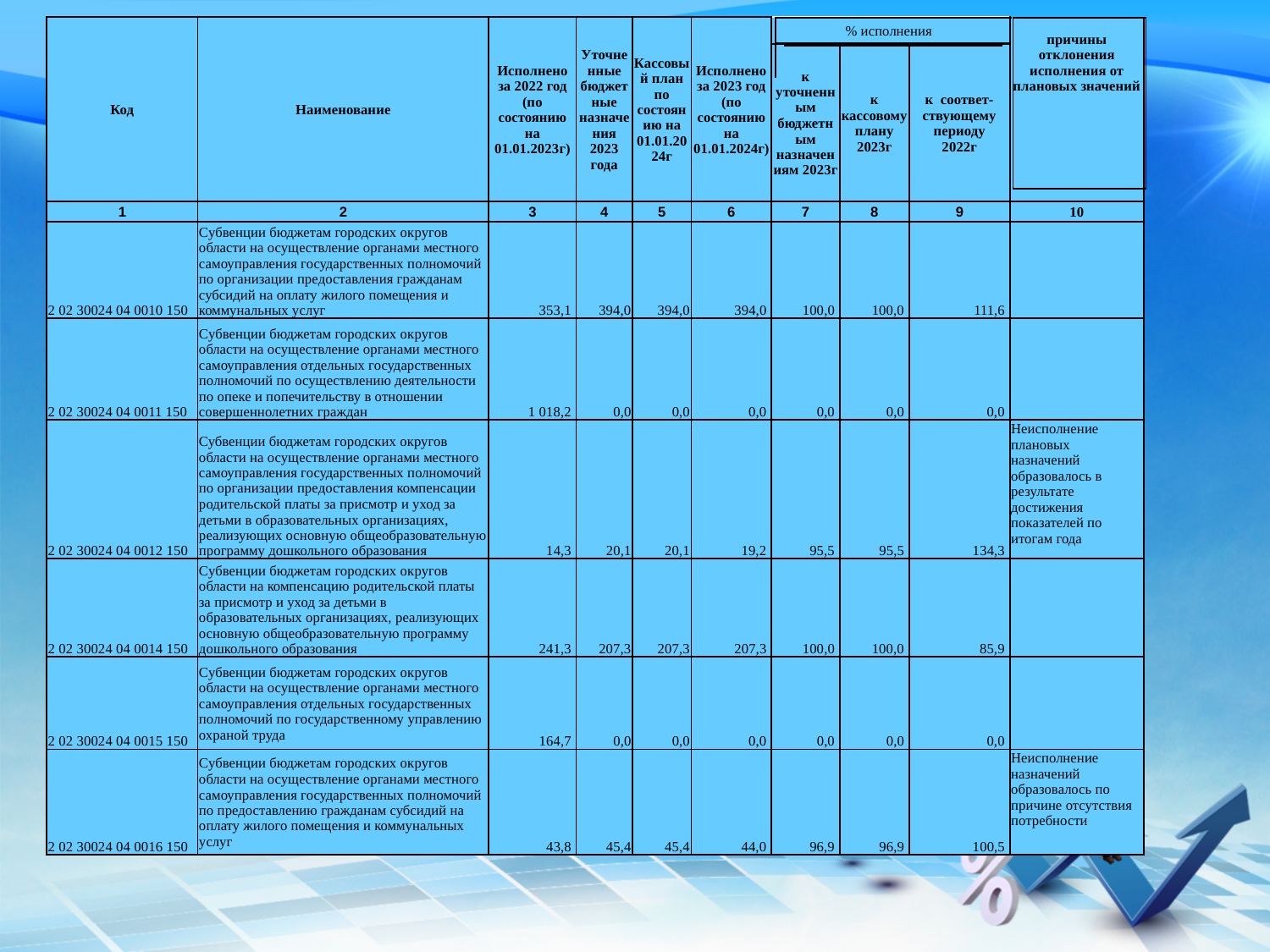

|  |
| --- |
|  |
| --- |
| Код | Наименование | Исполнено за 2022 год (по состоянию на 01.01.2023г) | Уточненные бюджетные назначения 2023 года | Кассовый план по состоянию на 01.01.2024г | Исполнено за 2023 год (по состоянию на 01.01.2024г) | % исполнения |  |  | причины отклонения исполнения от плановых значений |
| --- | --- | --- | --- | --- | --- | --- | --- | --- | --- |
|  |  |  |  |  |  | к уточненным бюджетным назначениям 2023г | к кассовому плану 2023г | к соответ-ствующему периоду 2022г |  |
| 1 | 2 | 3 | 4 | 5 | 6 | 7 | 8 | 9 | 10 |
| 2 02 30024 04 0010 150 | Cубвенции бюджетам городских округов области на осуществление органами местного самоуправления государственных полномочий по организации предоставления гражданам субсидий на оплату жилого помещения и коммунальных услуг | 353,1 | 394,0 | 394,0 | 394,0 | 100,0 | 100,0 | 111,6 |  |
| 2 02 30024 04 0011 150 | Cубвенции бюджетам городских округов области на осуществление органами местного самоуправления отдельных государственных полномочий по осуществлению деятельности по опеке и попечительству в отношении совершеннолетних граждан | 1 018,2 | 0,0 | 0,0 | 0,0 | 0,0 | 0,0 | 0,0 |  |
| 2 02 30024 04 0012 150 | Субвенции бюджетам городских округов области на осуществление органами местного самоуправления государственных полномочий по организации предоставления компенсации родительской платы за присмотр и уход за детьми в образовательных организациях, реализующих основную общеобразовательную программу дошкольного образования | 14,3 | 20,1 | 20,1 | 19,2 | 95,5 | 95,5 | 134,3 | Неисполнение плановых назначений образовалось в результате достижения показателей по итогам года |
| 2 02 30024 04 0014 150 | Cубвенции бюджетам городских округов области на компенсацию родительской платы за присмотр и уход за детьми в образовательных организациях, реализующих основную общеобразовательную программу дошкольного образования | 241,3 | 207,3 | 207,3 | 207,3 | 100,0 | 100,0 | 85,9 |  |
| 2 02 30024 04 0015 150 | Cубвенции бюджетам городских округов области на осуществление органами местного самоуправления отдельных государственных полномочий по государственному управлению охраной труда | 164,7 | 0,0 | 0,0 | 0,0 | 0,0 | 0,0 | 0,0 |  |
| 2 02 30024 04 0016 150 | Cубвенции бюджетам городских округов области на осуществление органами местного самоуправления государственных полномочий по предоставлению гражданам субсидий на оплату жилого помещения и коммунальных услуг | 43,8 | 45,4 | 45,4 | 44,0 | 96,9 | 96,9 | 100,5 | Неисполнение назначений образовалось по причине отсутствия потребности |
|  |
| --- |
|  |
| --- |